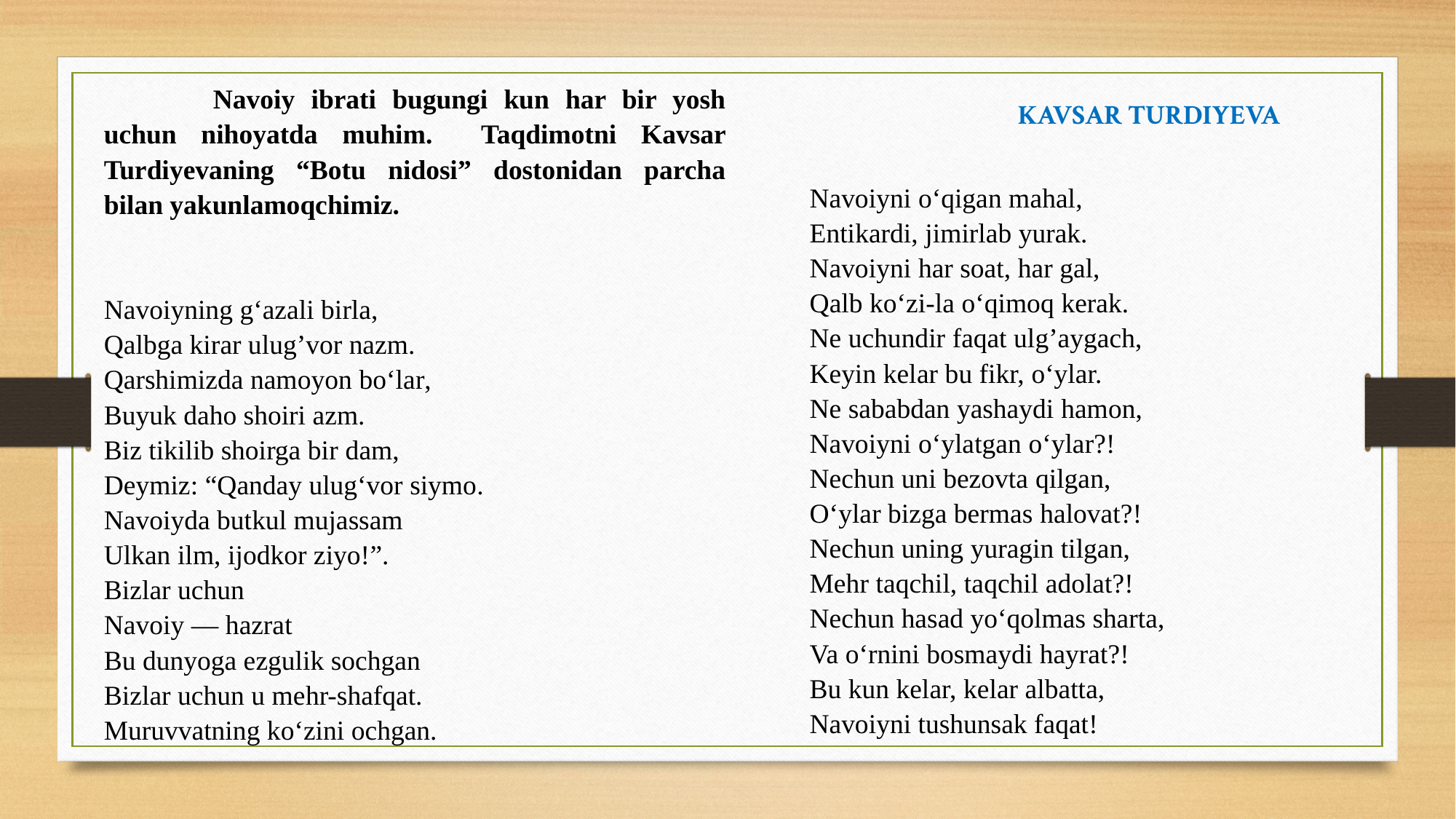

Navoiy ibrati bugungi kun har bir yosh uchun nihoyatda muhim.  Taqdimotni Kavsar Turdiyevaning “Botu nidosi” dostonidan parcha bilan yakunlamoqchimiz.

Navoiyning g‘azali birla,
Qalbga kirar ulug’vor nazm.
Qarshimizda namoyon bo‘lar,
Buyuk daho shoiri azm.
Biz tikilib shoirga bir dam,
Deymiz: “Qanday ulug‘vor siymo.
Navoiyda butkul mujassam
Ulkan ilm, ijodkor ziyo!”.
Bizlar uchun
Navoiy — hazrat
Bu dunyoga ezgulik sochgan
Bizlar uchun u mehr-shafqat.
Muruvvatning ko‘zini ochgan.

KAVSAR TURDIYEVA
Navoiyni o‘qigan mahal,
Entikardi, jimirlab yurak.
Navoiyni har soat, har gal,
Qalb ko‘zi-la o‘qimoq kerak.
Ne uchundir faqat ulg’aygach,
Keyin kelar bu fikr, o‘ylar.
Ne sababdan yashaydi hamon,
Navoiyni o‘ylatgan o‘ylar?!
Nechun uni bezovta qilgan,
O‘ylar bizga bermas halovat?!
Nechun uning yuragin tilgan,
Mehr taqchil, taqchil adolat?!
Nechun hasad yo‘qolmas sharta,
Va o‘rnini bosmaydi hayrat?!
Bu kun kelar, kelar albatta,
Navoiyni tushunsak faqat!